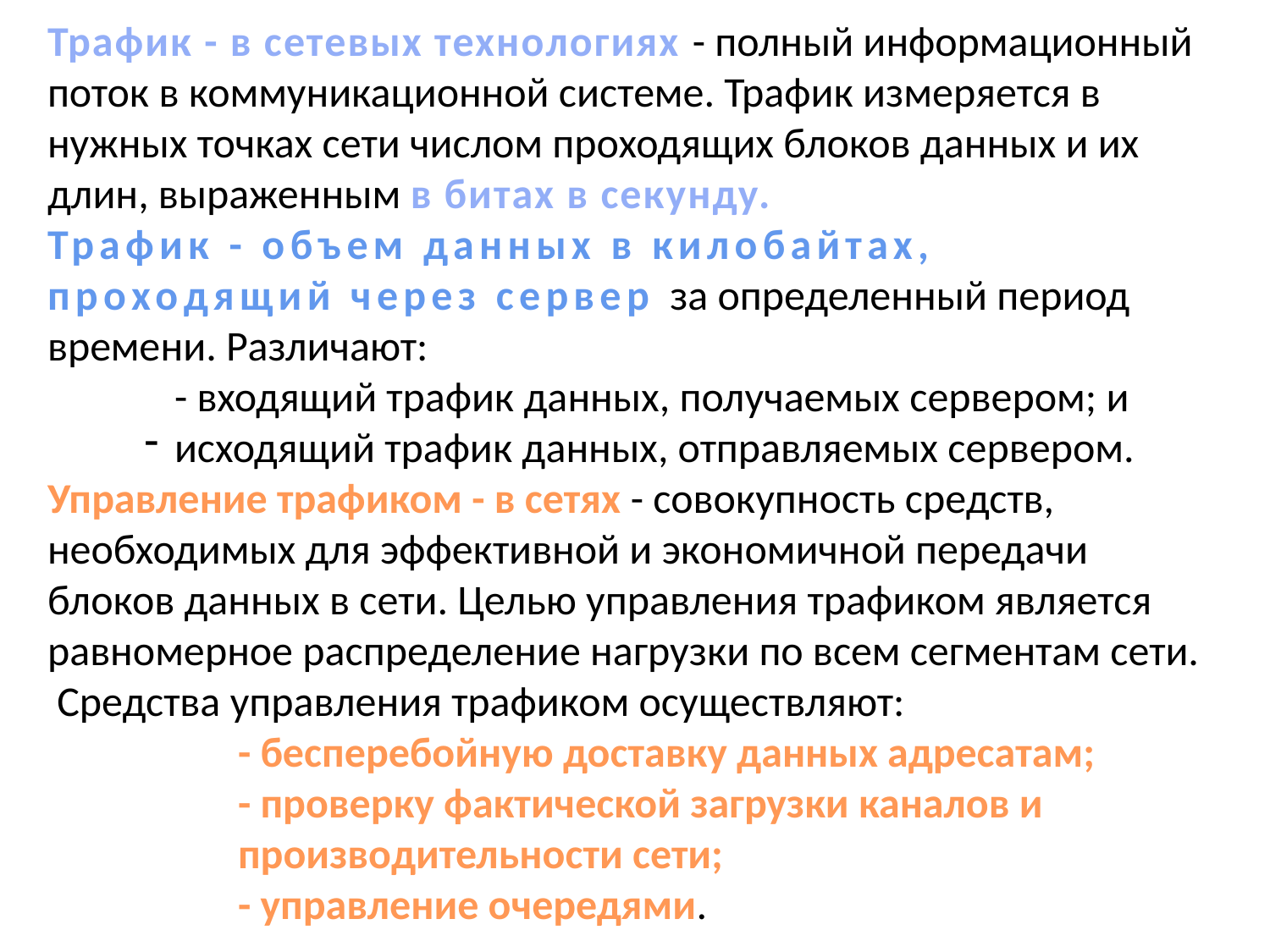

Трафик - в сетевых технологиях - полный информационный поток в коммуникационной системе. Трафик измеряется в нужных точках сети числом проходящих блоков данных и их длин, выраженным в битах в секунду.
Трафик - объем данных в килобайтах, проходящий через сервер за определенный период времени. Различают:
- входящий трафик данных, получаемых сервером; и
исходящий трафик данных, отправляемых сервером.
Управление трафиком - в сетях - совокупность средств, необходимых для эффективной и экономичной передачи блоков данных в сети. Целью управления трафиком является равномерное распределение нагрузки по всем сегментам сети.
 Средства управления трафиком осуществляют:
- бесперебойную доставку данных адресатам;
- проверку фактической загрузки каналов и производительности сети;
- управление очередями.